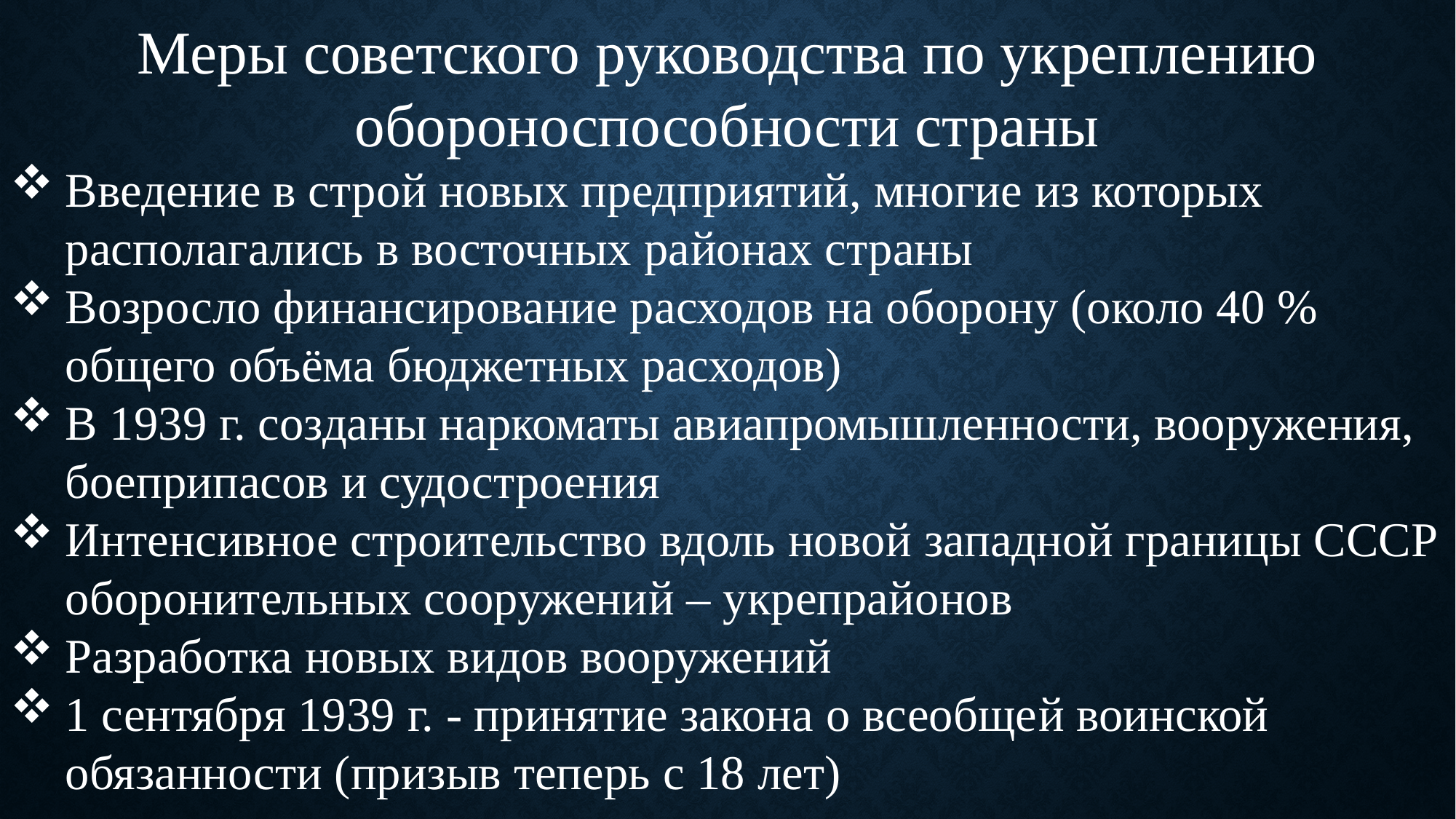

Меры советского руководства по укреплению обороноспособности страны
Введение в строй новых предприятий, многие из которых располагались в восточных районах страны
Возросло финансирование расходов на оборону (около 40 % общего объёма бюджетных расходов)
В 1939 г. созданы наркоматы авиапромышленности, вооружения, боеприпасов и судостроения
Интенсивное строительство вдоль новой западной границы СССР оборонительных сооружений – укрепрайонов
Разработка новых видов вооружений
1 сентября 1939 г. - принятие закона о всеобщей воинской обязанности (призыв теперь с 18 лет)